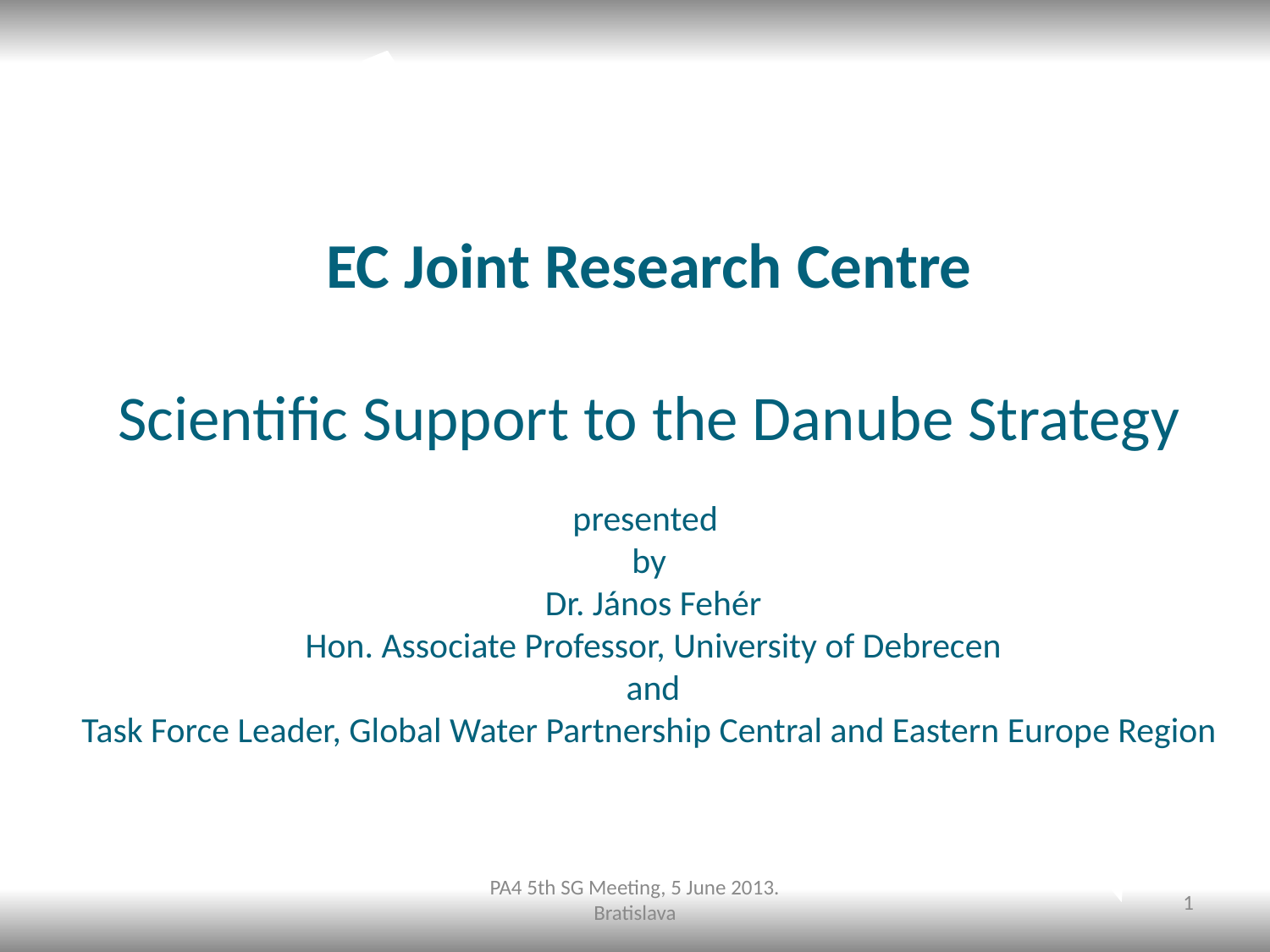

EC Joint Research Centre

Scientific Support to the Danube Strategy

presented
by
 Dr. János Fehér
 Hon. Associate Professor, University of Debrecen
 and
Task Force Leader, Global Water Partnership Central and Eastern Europe Region

PA4 5th SG Meeting, 5 June 2013. Bratislava
1